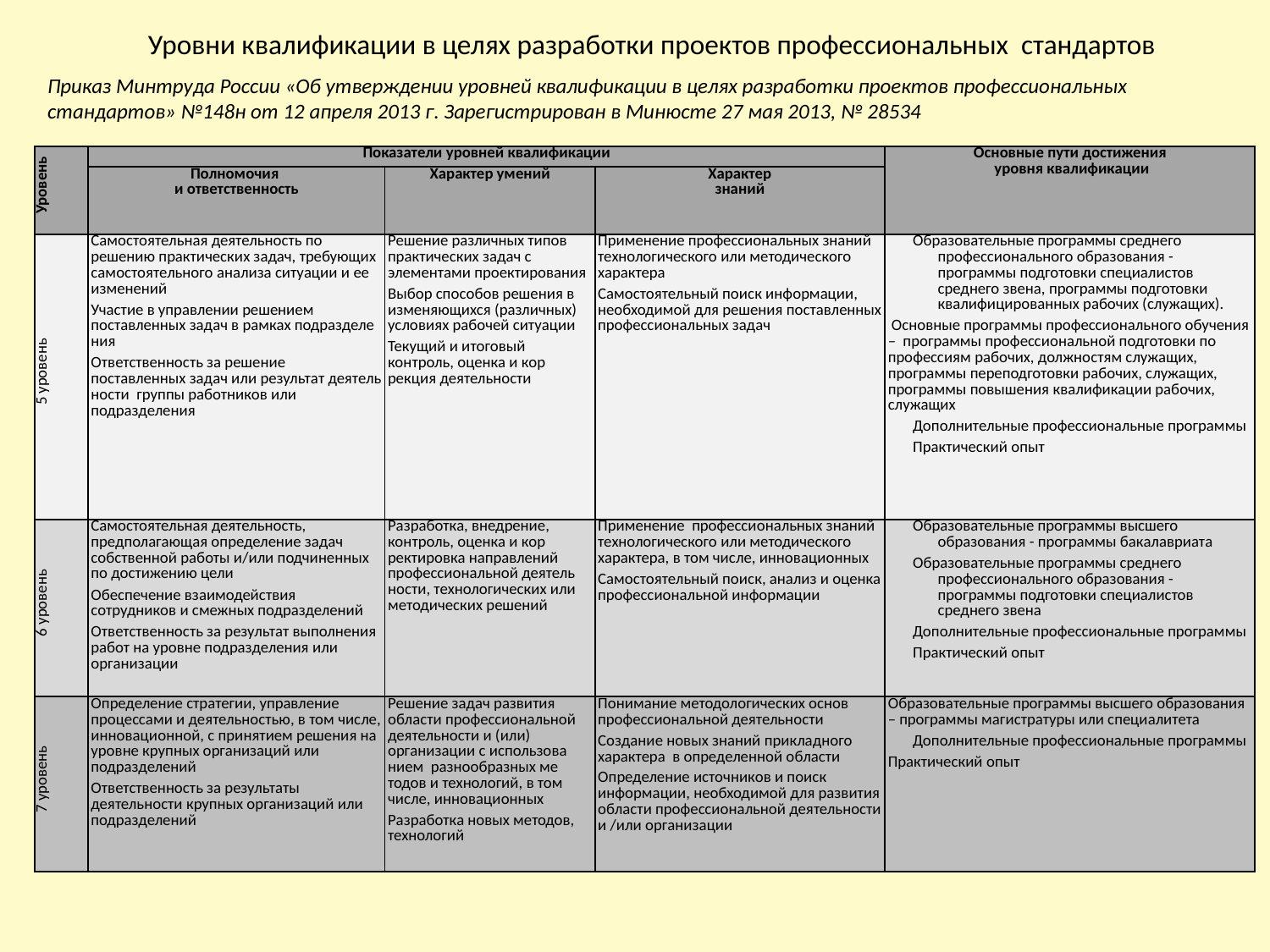

# Уровни квалификации в целях разработки проектов профессиональных  стандартов
Приказ Минтруда России «Об утверждении уровней квалификации в целях разработки проектов профессиональных стандартов» №148н от 12 апреля 2013 г. Зарегистрирован в Минюсте 27 мая 2013, № 28534
| Уро­вень | Показатели уровней квалификации |  |  | Основные пути достижения уровня квалифи­кации |
| --- | --- | --- | --- | --- |
|  | Полномочия и ответствен­ность | Характер умений | Характер знаний |  |
| 5 уро­вень | Самостоятельная деятельность по решению практических задач, требу­ющих самостоя­тельного анализа ситуации и ее изменений Участие в управлении решением поставленных задач в рамках подразделе­ния Ответственность за решение поставленных задач или результат деятель­ности группы работников или подразделения | Решение различных типов прак­тических задач с элементами проектирования Выбор спосо­бов решения в изменяющихся (раз­личных) усло­виях рабочей ситуации Текущий и итоговый контроль, оценка и кор­рекция деятель­ности | Применение профессиональных знаний технологического или методического харак­тера Самостоятельный поиск информа­ции, необ­ходимой для ре­шения постав­ленных профессиональных за­дач | Образовательные программы среднего профессионального образования - программы подготовки специалистов среднего звена, программы подготовки квалифицированных рабочих (служащих). Основные программы профессионального обуче­ния – программы профессиональной подготовки по профессиям рабочих, должностям служащих, программы переподготовки рабочих, служащих, программы повышения квалификации рабочих, служащих Дополнительные профессиональные программы Практический опыт |
| 6 уровень | Самостоятельная деятельность, предполагающая определение задач собственной работы и/или подчиненных по достижению цели Обеспечение взаимодействия сотрудников и смежных подразделений Ответственность за результат выполнения работ на уровне подразделения или организации | Разработка, внедрение, контроль, оценка и кор­ректировка направлений профессиональной деятель­но­сти, технологических или методических ре­шений | Применение профессиональных знаний технологического или методического харак­тера, в том числе, инновационных Самостоятельный поиск, ана­лиз и оценка профессиональной информа­ции | Образовательные программы высшего образования - программы бакалавриата Образовательные программы среднего профессио­нального образова­ния - программы подготовки специалистов среднего звена Дополнительные профессиональные программы Практический опыт |
| 7 уровень | Определение стратегии, управление процессами и деятельностью, в том числе, инновацион­ной, с принятием решения на уровне крупных организа­ций или подразде­лений Ответствен­ность за результаты деятельности круп­ных организаций или подразделений | Решение задач развития области профессиональной дея­тель­ности и (или) организации с использова­нием разно­образных ме­тодов и технологий, в том числе, инновационных Разработка новых мето­дов, технологий | Понимание методологических ос­нов профессиональной деятельности Создание новых знаний прикладного характера в определенной области Определение источников и поиск информации, необходимой для развития области профессиональной деятельно­сти и /или организации | Образовательные программы высшего образования – программы магистратуры или спе­циалитета Дополнительные профессиональные программы Практический опыт |